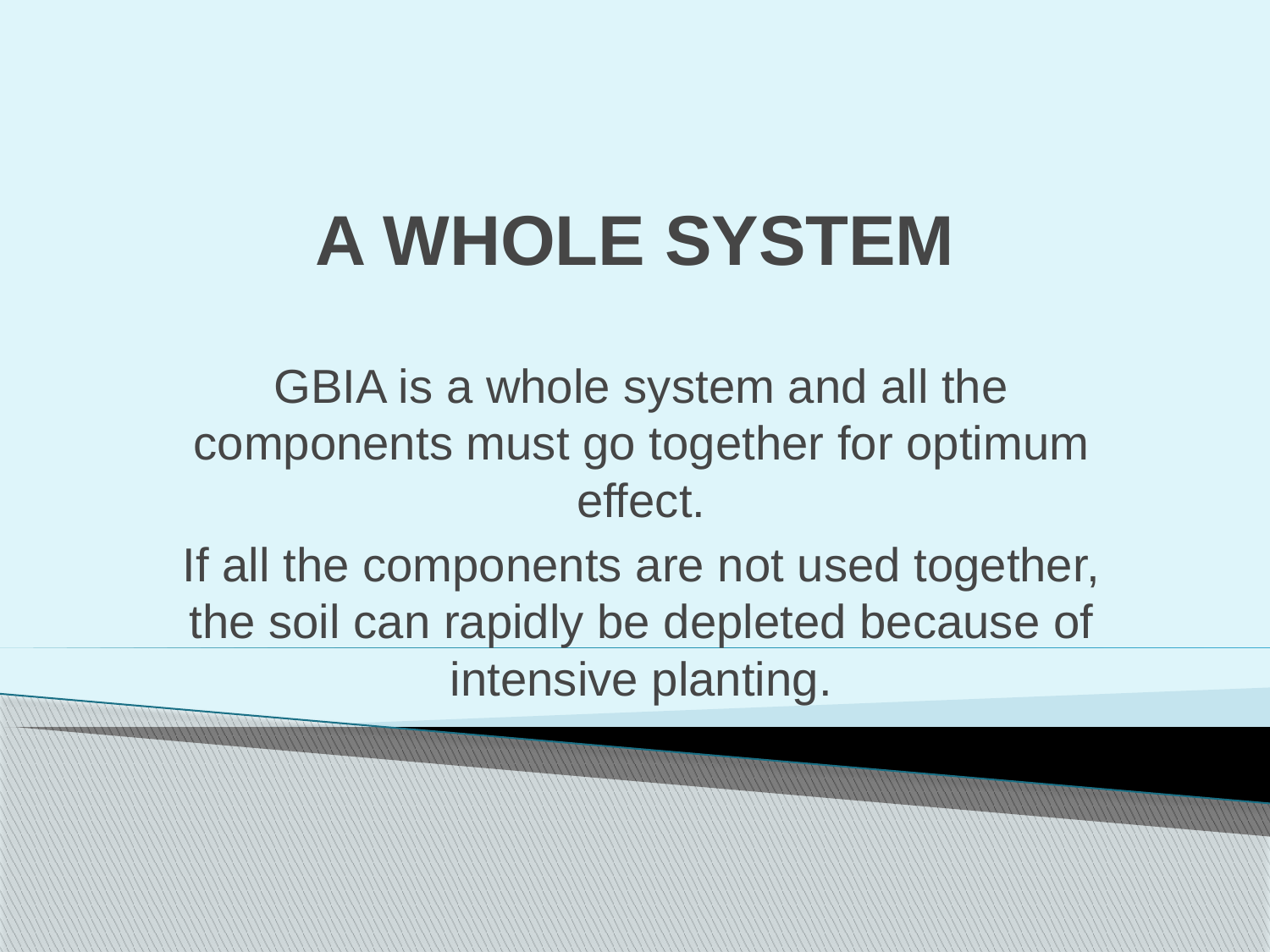

# A WHOLE SYSTEM
GBIA is a whole system and all the components must go together for optimum effect.
If all the components are not used together, the soil can rapidly be depleted because of intensive planting.